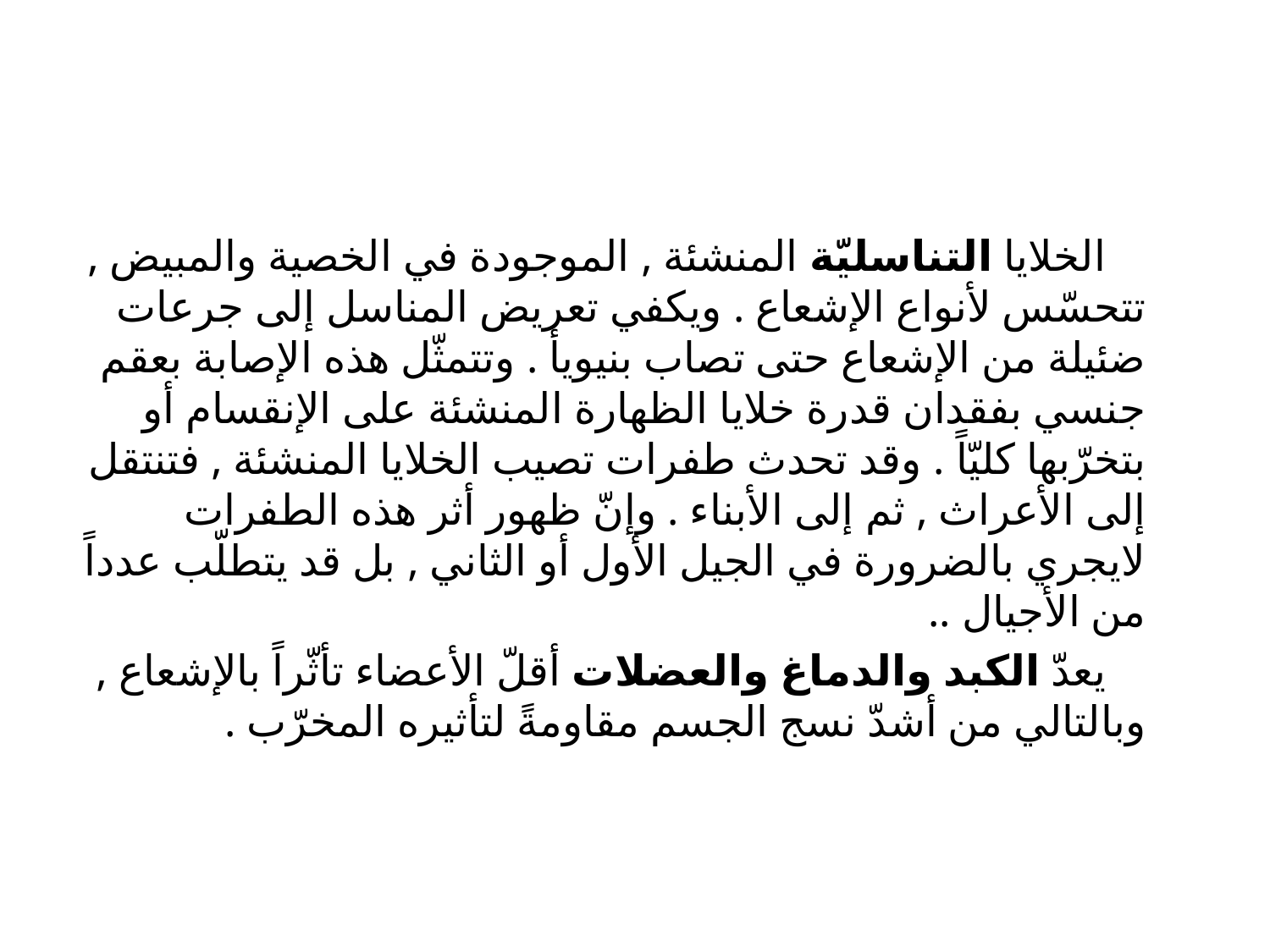

#
        الخلايا التناسليّة المنشئة , الموجودة في الخصية والمبيض , تتحسّس لأنواع الإشعاع . ويكفي تعريض المناسل إلى جرعات ضئيلة من الإشعاع حتى تصاب بنيويأ . وتتمثّل هذه الإصابة بعقم جنسي بفقدان قدرة خلايا الظهارة المنشئة على الإنقسام أو بتخرّبها كليّاً . وقد تحدث طفرات تصيب الخلايا المنشئة , فتنتقل إلى الأعراث , ثم إلى الأبناء . وإنّ ظهور أثر هذه الطفرات لايجري بالضرورة في الجيل الأول أو الثاني , بل قد يتطلّب عدداً من الأجيال ..
        يعدّ الكبد والدماغ والعضلات أقلّ الأعضاء تأثّراً بالإشعاع , وبالتالي من أشدّ نسج الجسم مقاومةً لتأثيره المخرّب .